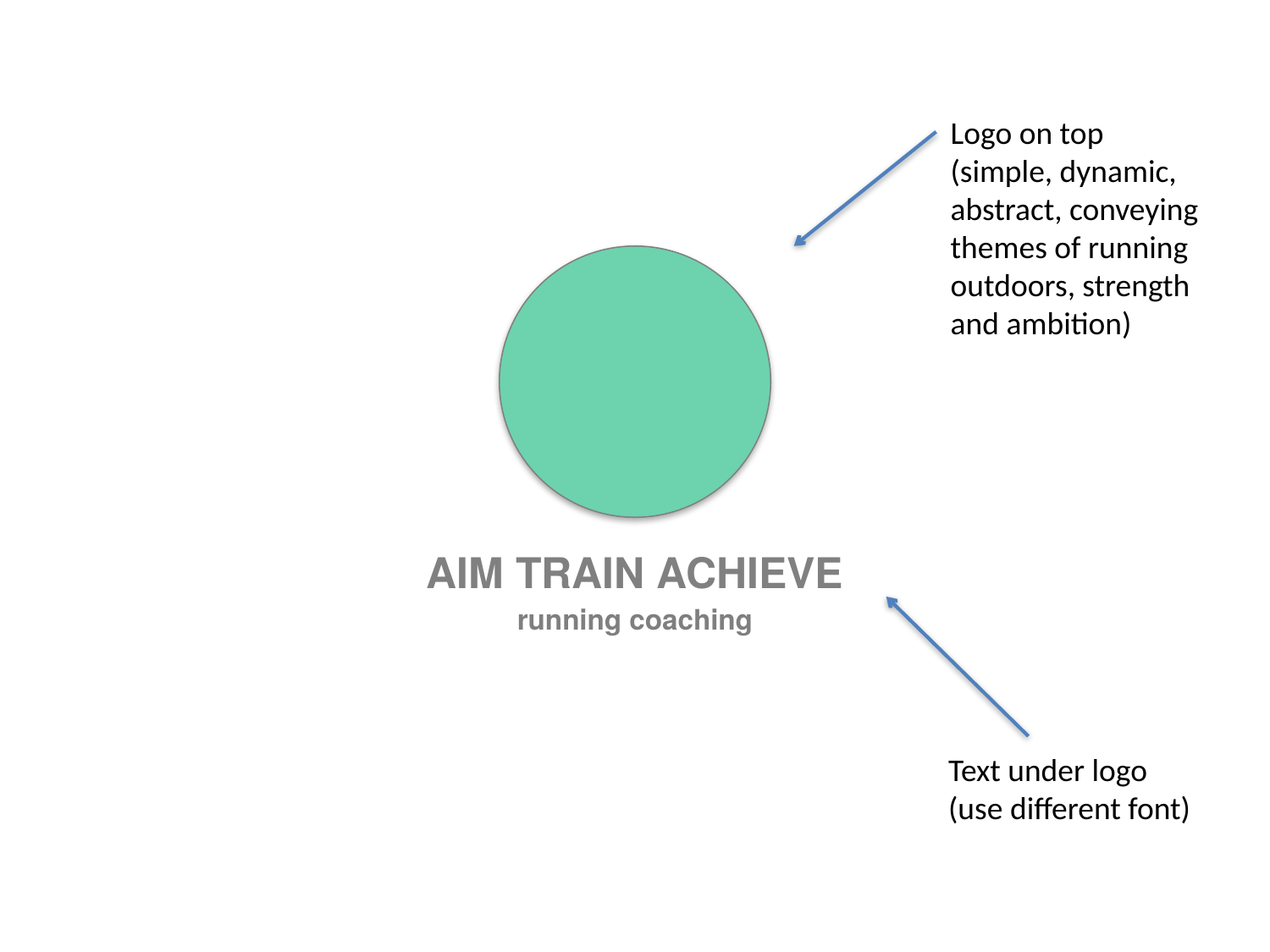

Logo on top
(simple, dynamic, abstract, conveying themes of running outdoors, strength and ambition)

AIM TRAIN ACHIEVE
running coaching
Text under logo
(use different font)